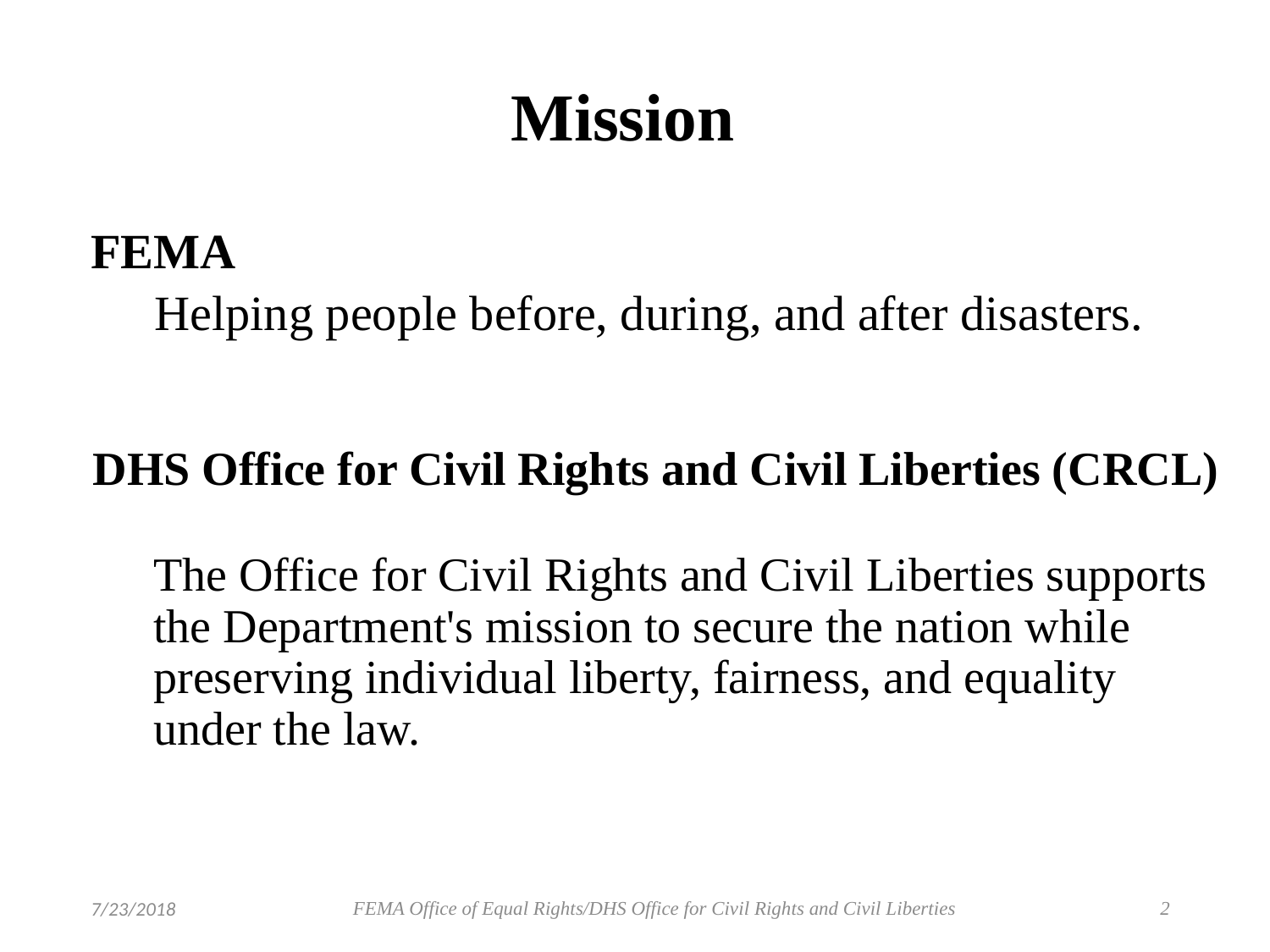

Mission
FEMA
Helping people before, during, and after disasters.

DHS Office for Civil Rights and Civil Liberties (CRCL)

The Office for Civil Rights and Civil Liberties supports the Department's mission to secure the nation while preserving individual liberty, fairness, and equality under the law.

FEMA Office of Equal Rights/DHS Office for Civil Rights and Civil Liberties
2
7/23/2018